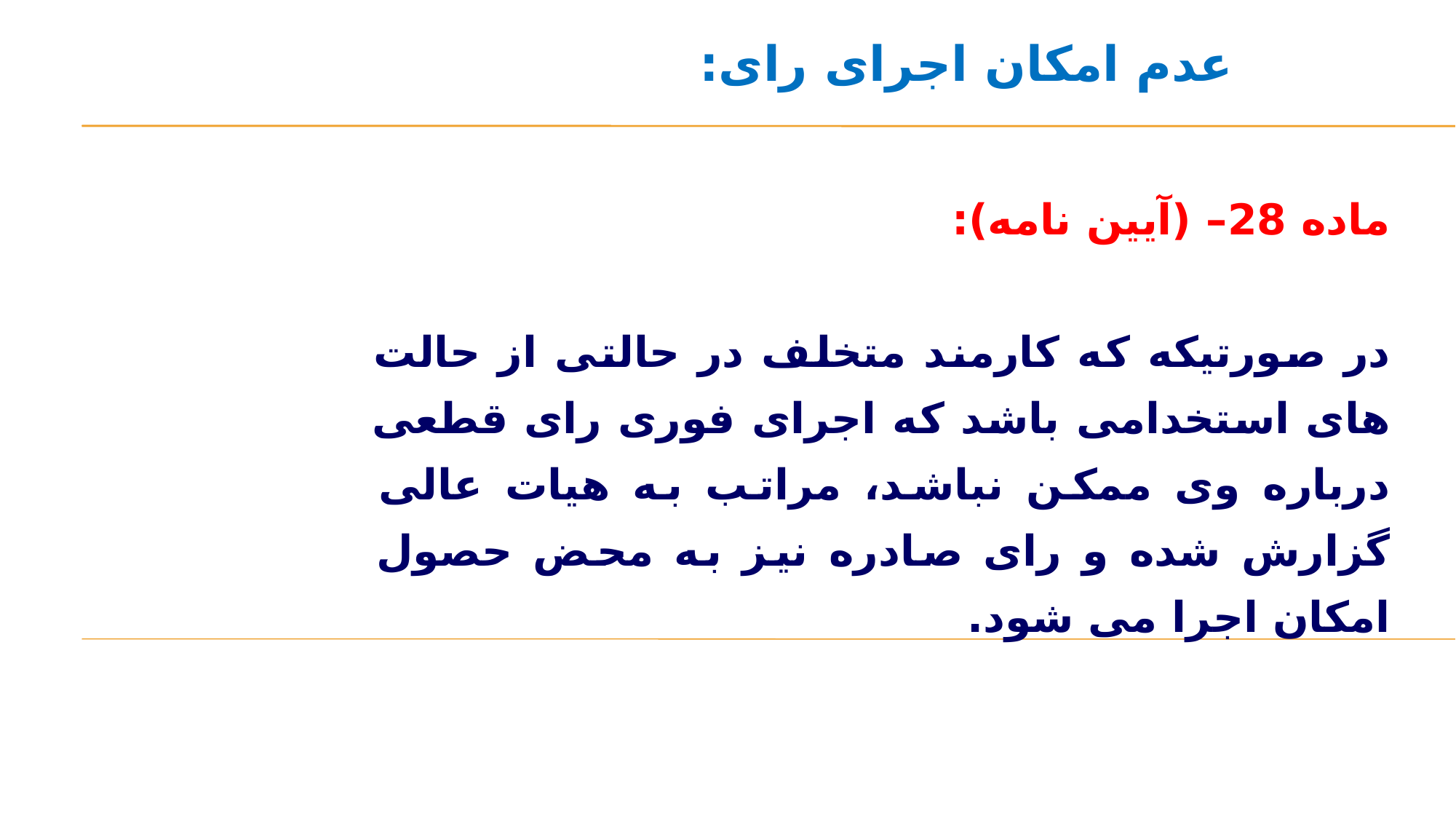

عدم امکان اجرای رای:
‌ماده 28– (آیین نامه):

در صورتیکه که کارمند متخلف در حالتی از حالت های استخدامی باشد که اجرای فوری رای قطعی درباره وی ممکن نباشد، مراتب به هیات عالی گزارش شده و رای صادره نیز به محض حصول امکان اجرا می شود.